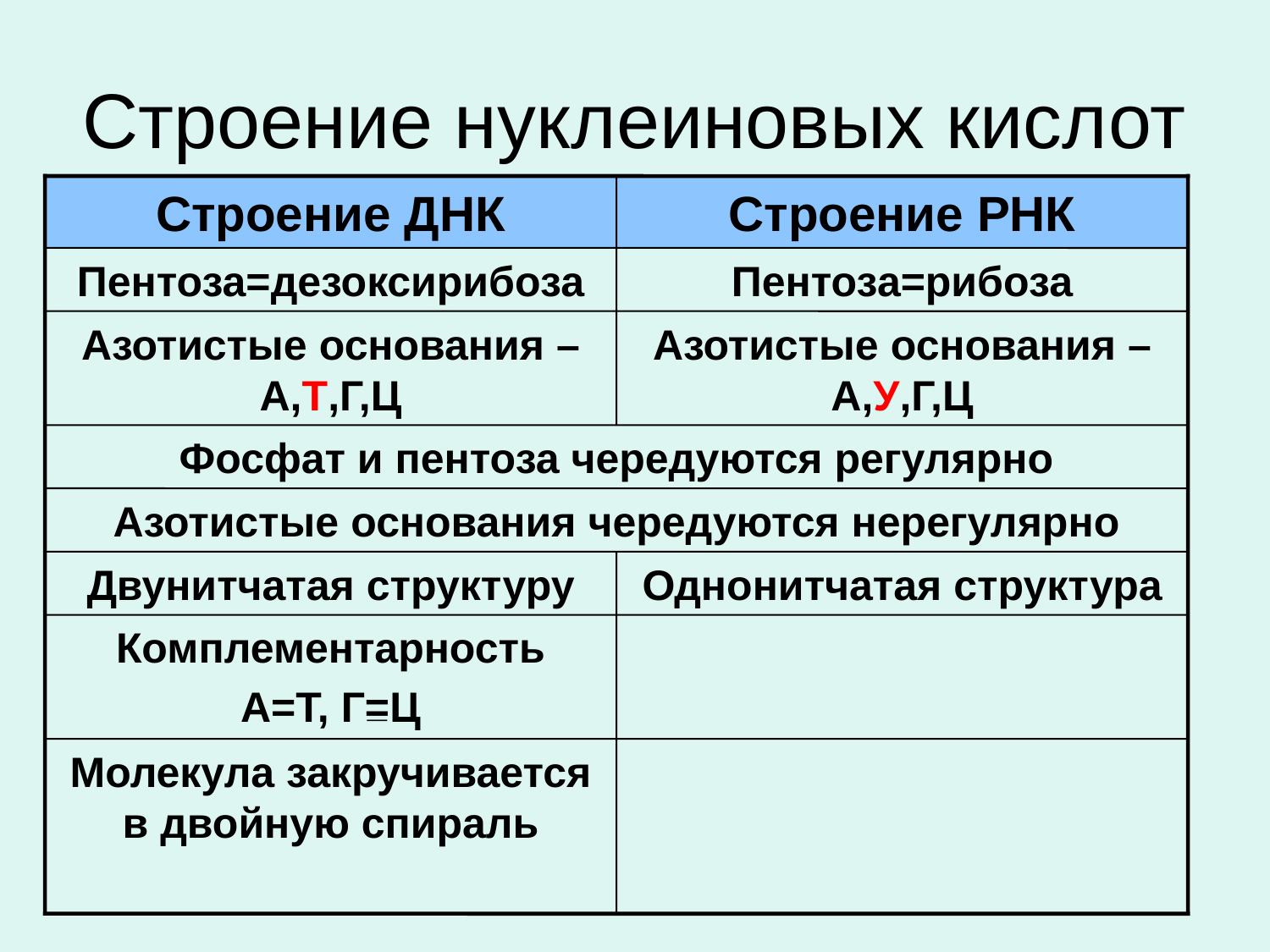

# Строение нуклеиновых кислот
Строение ДНК

Строение РНК

Пентоза=дезоксирибоза

Пентоза=рибоза
Азотистые основания – А,Т,Г,Ц

Азотистые основания – А,У,Г,Ц
Фосфат и пентоза чередуются регулярно

Азотистые основания чередуются нерегулярно

Двунитчатая структуру

Однонитчатая структура

Комплементарность
А=Т, Г=Ц

Молекула закручивается в двойную спираль

_